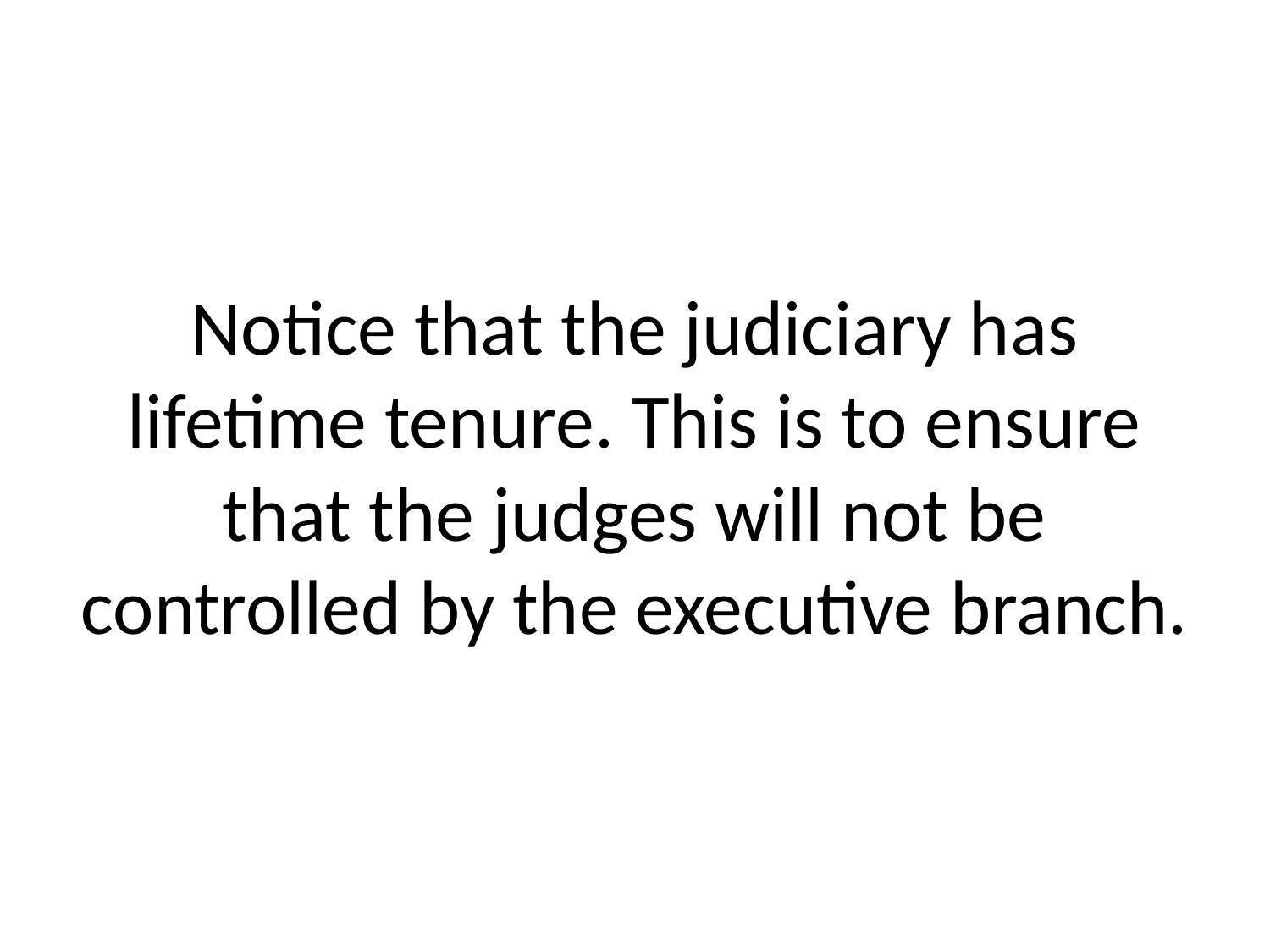

# Notice that the judiciary has lifetime tenure. This is to ensure that the judges will not be controlled by the executive branch.